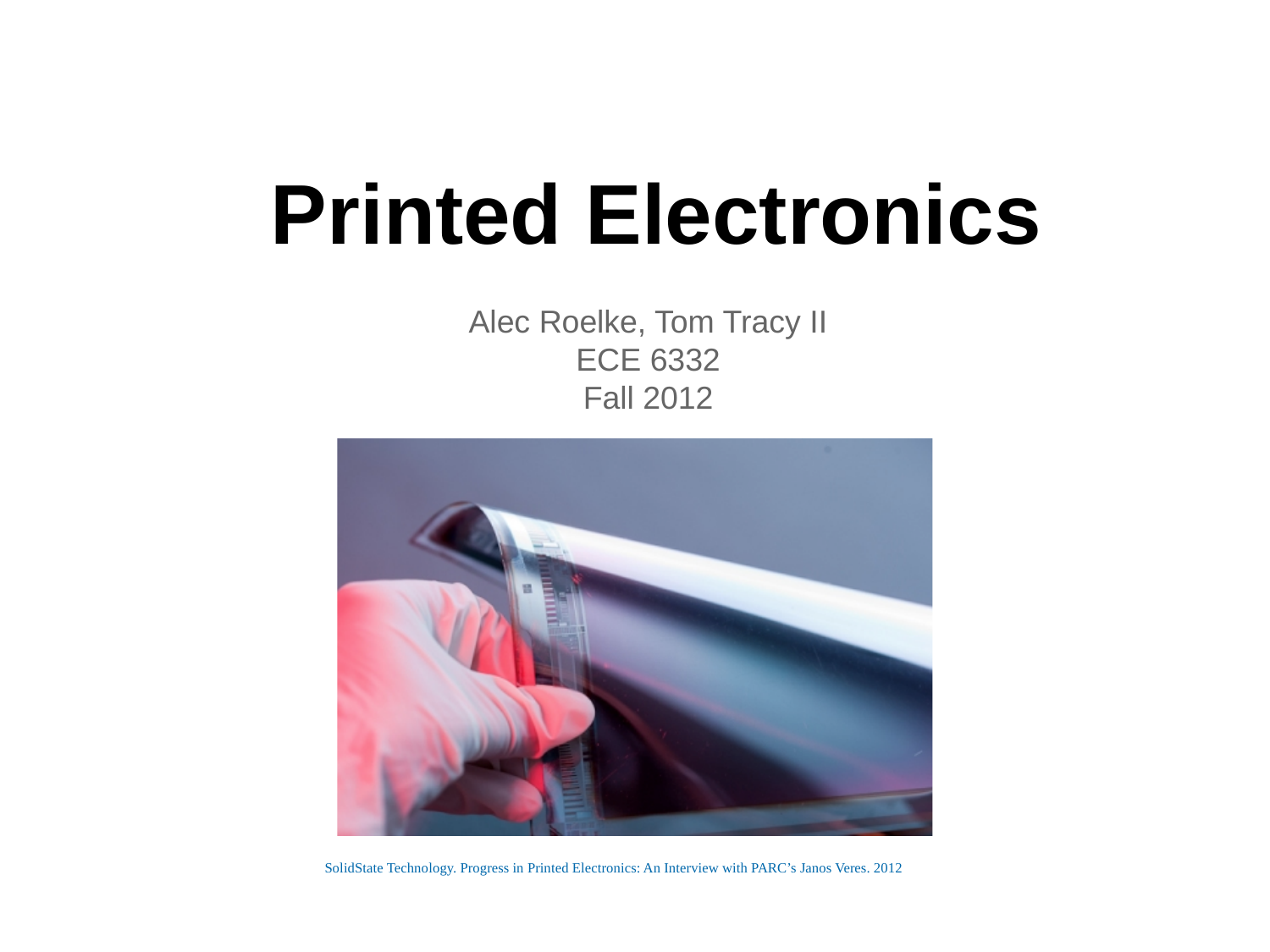

# Printed Electronics
Alec Roelke, Tom Tracy II
ECE 6332
Fall 2012

SolidState Technology. Progress in Printed Electronics: An Interview with PARC’s Janos Veres. 2012